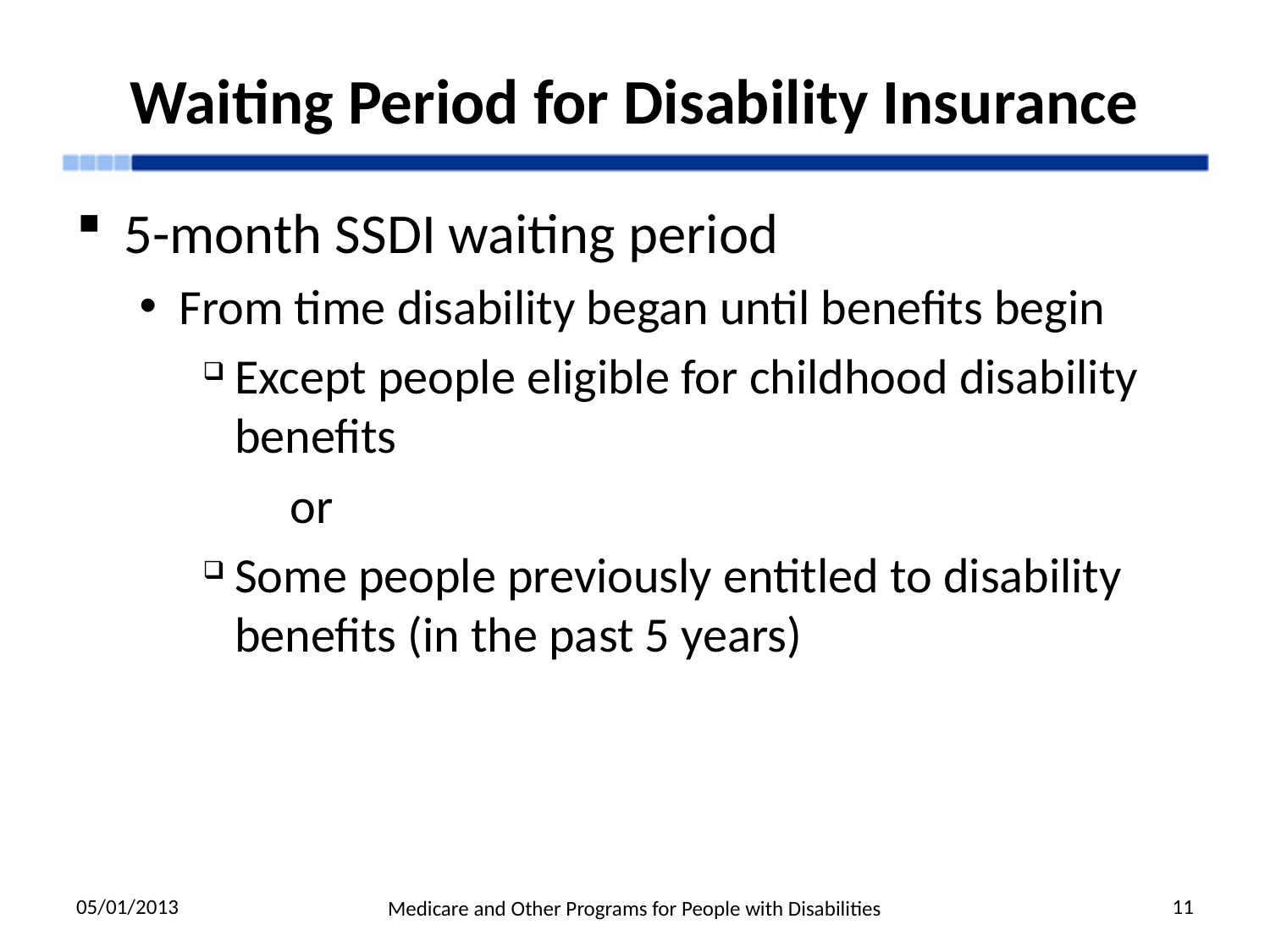

# Waiting Period for Disability Insurance
5-month SSDI waiting period
From time disability began until benefits begin
Except people eligible for childhood disability benefits
		or
Some people previously entitled to disability benefits (in the past 5 years)

05/01/2013
11
Medicare and Other Programs for People with Disabilities